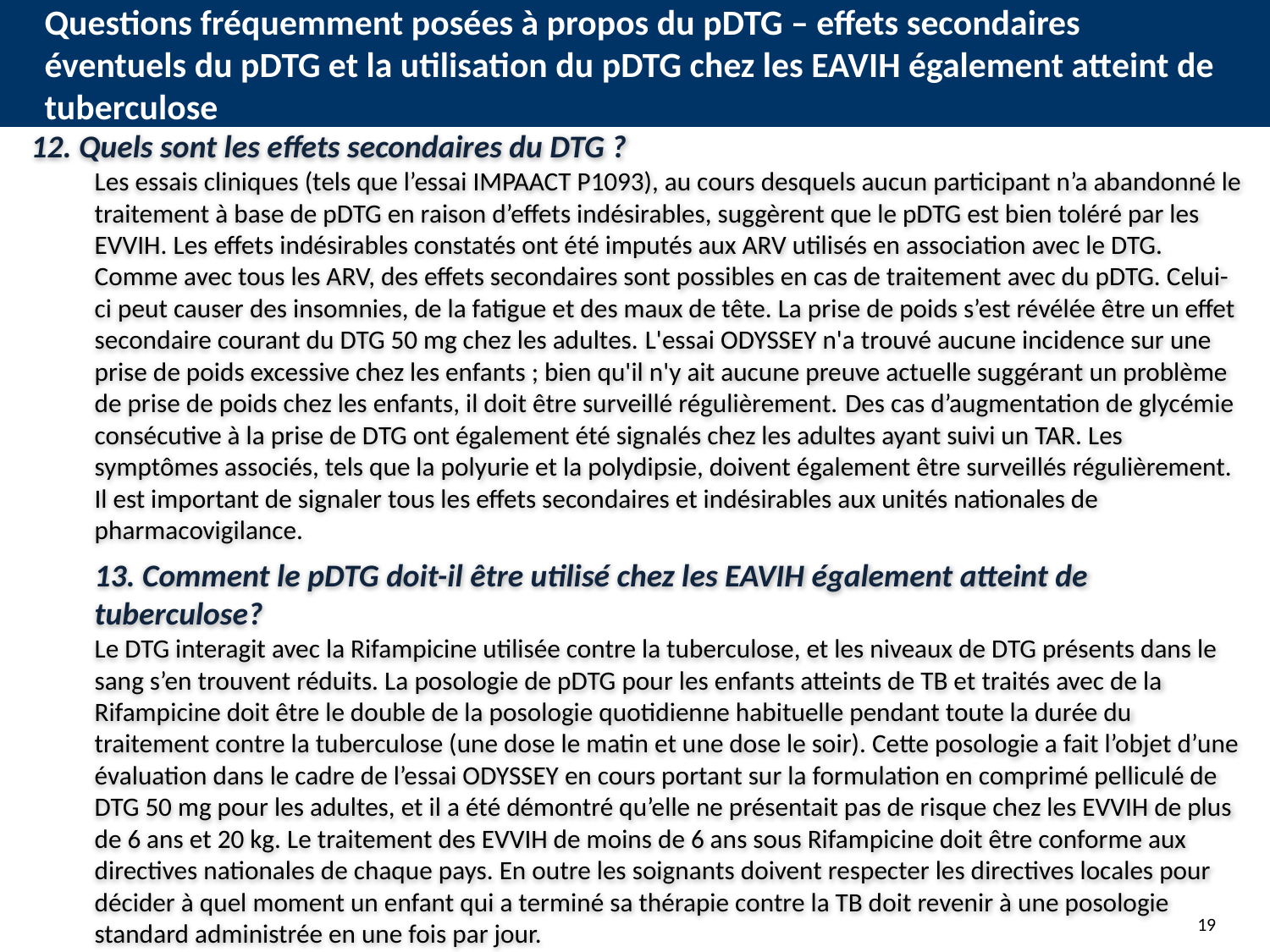

# Questions fréquemment posées à propos du pDTG – effets secondaires éventuels du pDTG et la utilisation du pDTG chez les EAVIH également atteint de tuberculose
12. Quels sont les effets secondaires du DTG ?
Les essais cliniques (tels que l’essai IMPAACT P1093), au cours desquels aucun participant n’a abandonné le traitement à base de pDTG en raison d’effets indésirables, suggèrent que le pDTG est bien toléré par les EVVIH. Les effets indésirables constatés ont été imputés aux ARV utilisés en association avec le DTG. Comme avec tous les ARV, des effets secondaires sont possibles en cas de traitement avec du pDTG. Celui-ci peut causer des insomnies, de la fatigue et des maux de tête. La prise de poids s’est révélée être un effet secondaire courant du DTG 50 mg chez les adultes. L'essai ODYSSEY n'a trouvé aucune incidence sur une prise de poids excessive chez les enfants ; bien qu'il n'y ait aucune preuve actuelle suggérant un problème de prise de poids chez les enfants, il doit être surveillé régulièrement. Des cas d’augmentation de glycémie consécutive à la prise de DTG ont également été signalés chez les adultes ayant suivi un TAR. Les symptômes associés, tels que la polyurie et la polydipsie, doivent également être surveillés régulièrement. Il est important de signaler tous les effets secondaires et indésirables aux unités nationales de pharmacovigilance.
13. Comment le pDTG doit-il être utilisé chez les EAVIH également atteint de tuberculose?
Le DTG interagit avec la Rifampicine utilisée contre la tuberculose, et les niveaux de DTG présents dans le sang s’en trouvent réduits. La posologie de pDTG pour les enfants atteints de TB et traités avec de la Rifampicine doit être le double de la posologie quotidienne habituelle pendant toute la durée du traitement contre la tuberculose (une dose le matin et une dose le soir). Cette posologie a fait l’objet d’une évaluation dans le cadre de l’essai ODYSSEY en cours portant sur la formulation en comprimé pelliculé de DTG 50 mg pour les adultes, et il a été démontré qu’elle ne présentait pas de risque chez les EVVIH de plus de 6 ans et 20 kg. Le traitement des EVVIH de moins de 6 ans sous Rifampicine doit être conforme aux directives nationales de chaque pays. En outre les soignants doivent respecter les directives locales pour décider à quel moment un enfant qui a terminé sa thérapie contre la TB doit revenir à une posologie standard administrée en une fois par jour.